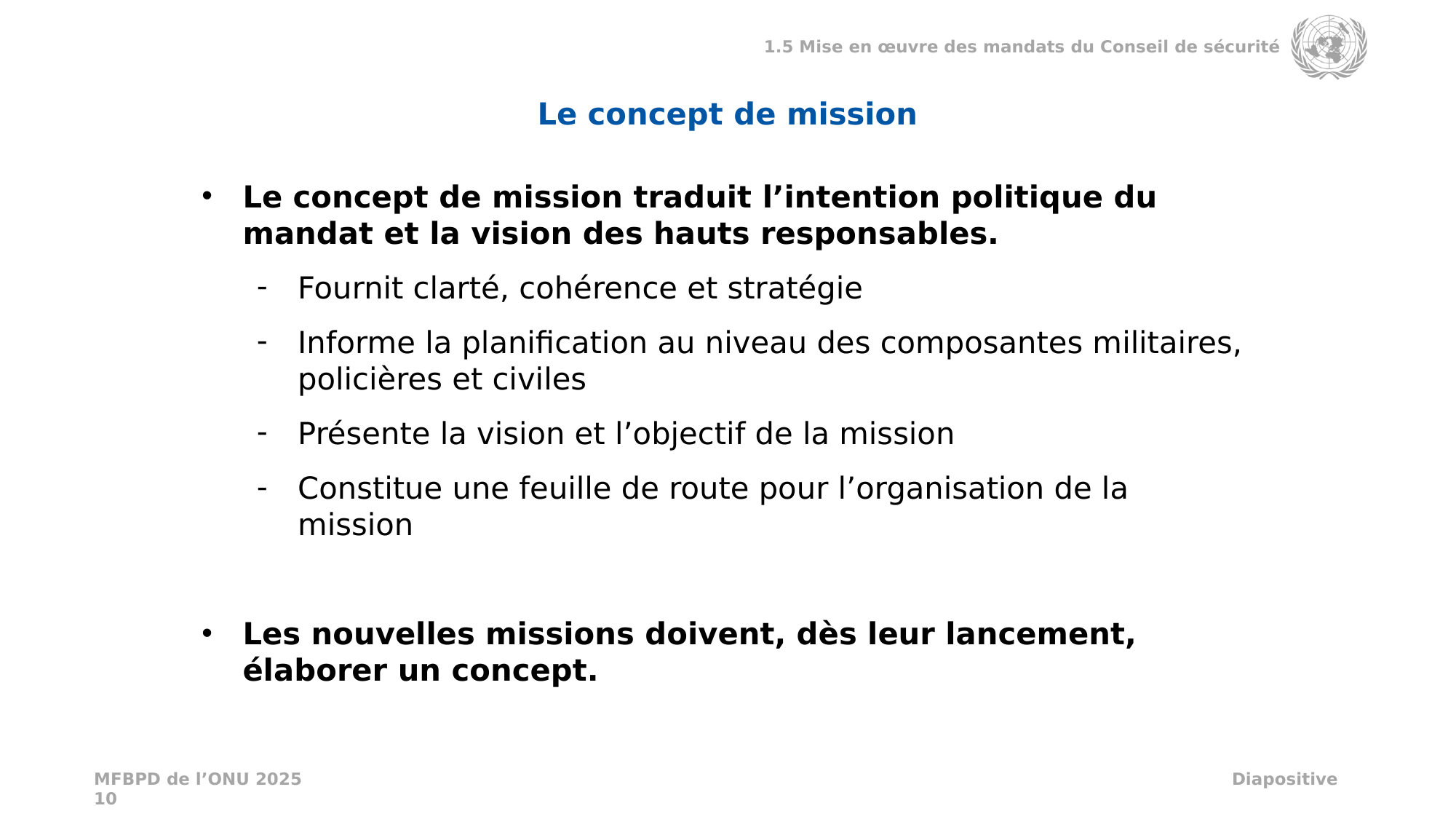

Le concept de mission
Le concept de mission traduit l’intention politique du mandat et la vision des hauts responsables.
Fournit clarté, cohérence et stratégie
Informe la planification au niveau des composantes militaires, policières et civiles
Présente la vision et l’objectif de la mission
Constitue une feuille de route pour l’organisation de la mission

Les nouvelles missions doivent, dès leur lancement, élaborer un concept.